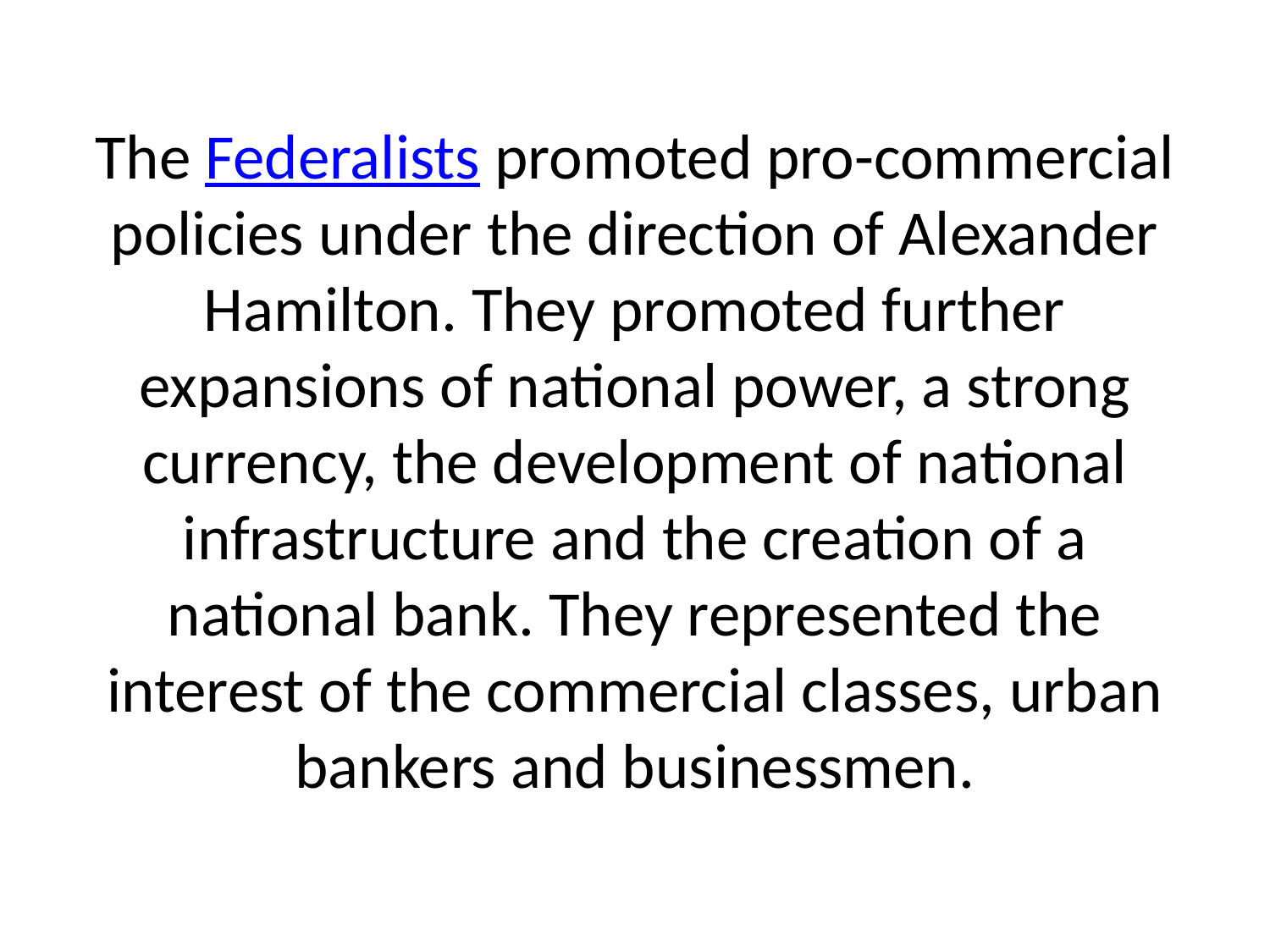

# The Federalists promoted pro-commercial policies under the direction of Alexander Hamilton. They promoted further expansions of national power, a strong currency, the development of national infrastructure and the creation of a national bank. They represented the interest of the commercial classes, urban bankers and businessmen.